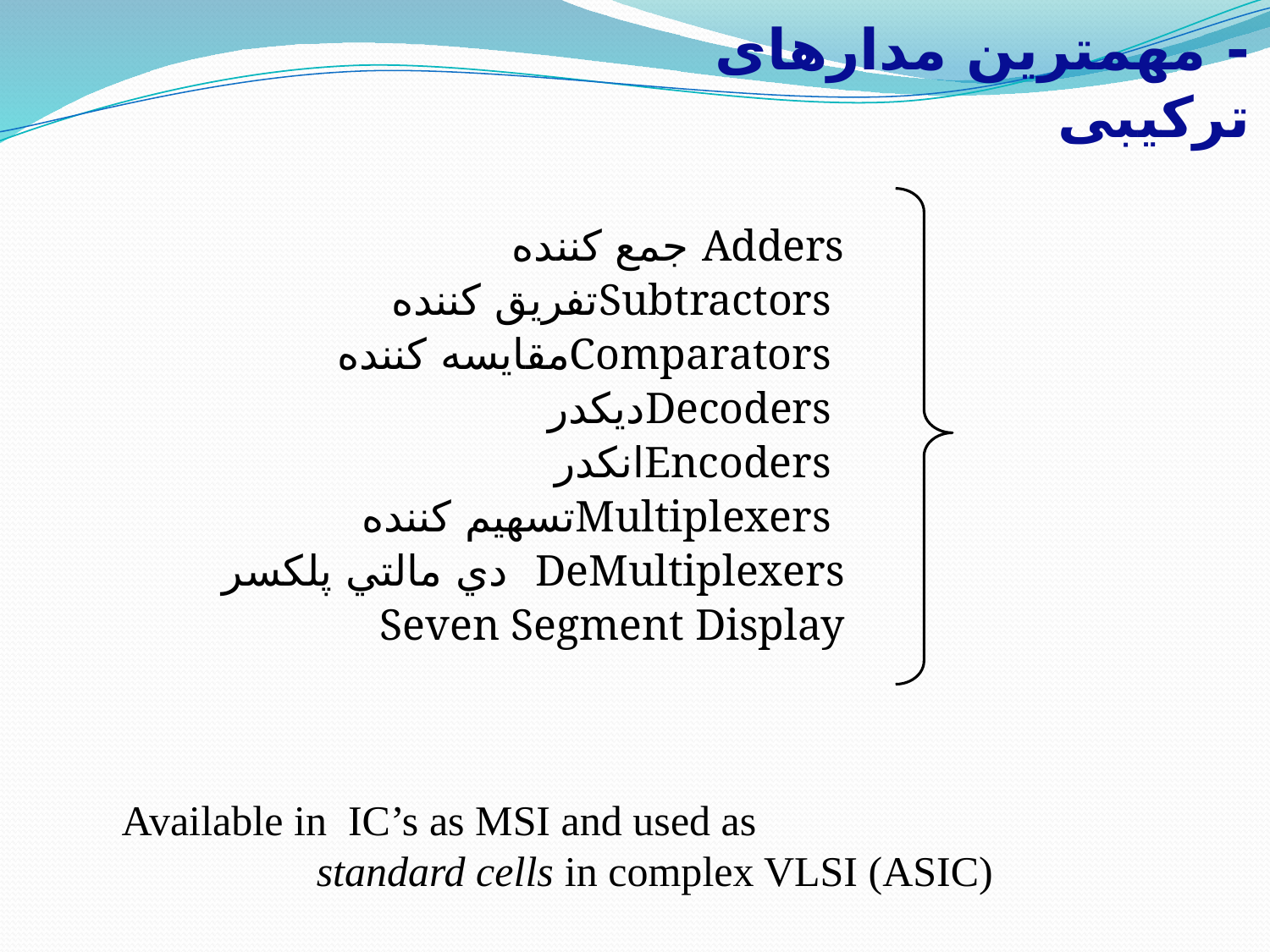

# - مهمترین مدارهای ترکیبی

Adders جمع کننده
 Subtractorsتفریق کننده
 Comparatorsمقایسه کننده
 Decodersدیکدر
 Encodersانکدر
 Multiplexersتسهیم کننده
DeMultiplexers  دي مالتي پلكسر
Seven Segment Display

Available in  IC’s as MSI and used as
standard cells in complex VLSI (ASIC)